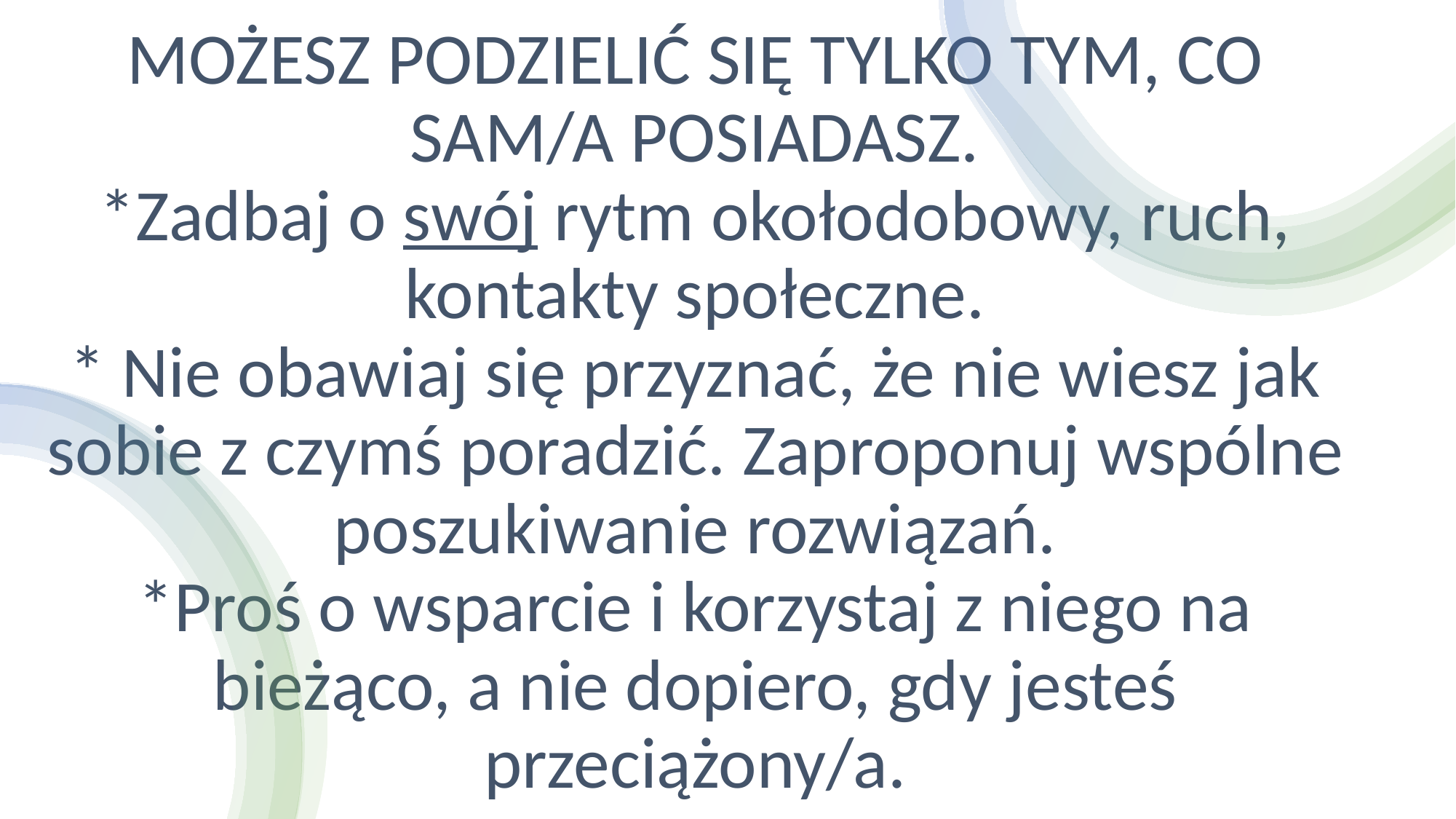

# MOŻESZ PODZIELIĆ SIĘ TYLKO TYM, CO SAM/A POSIADASZ. *Zadbaj o swój rytm okołodobowy, ruch, kontakty społeczne. * Nie obawiaj się przyznać, że nie wiesz jak sobie z czymś poradzić. Zaproponuj wspólne poszukiwanie rozwiązań. *Proś o wsparcie i korzystaj z niego na bieżąco, a nie dopiero, gdy jesteś przeciążony/a.